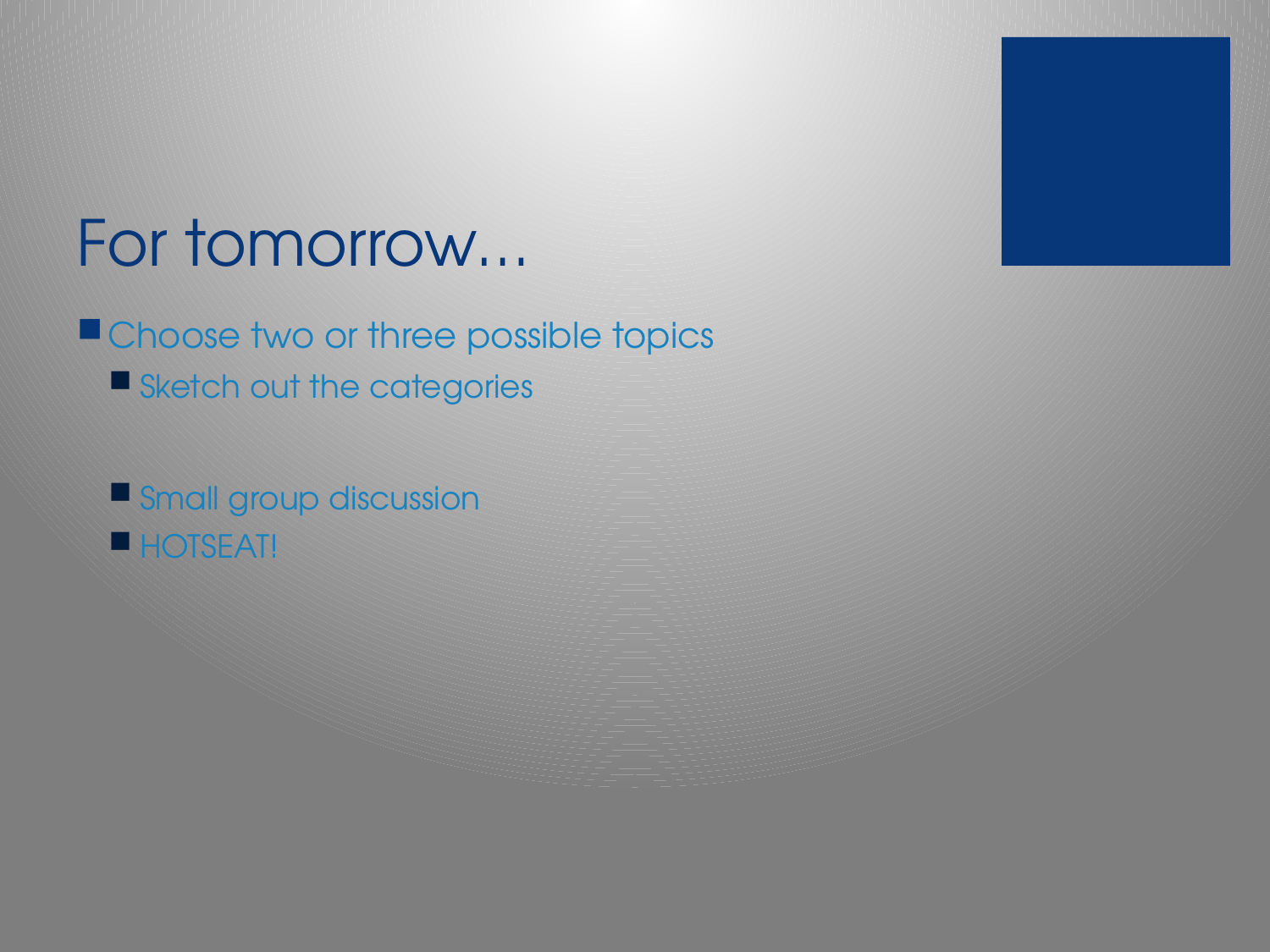

# For tomorrow…
Choose two or three possible topics
Sketch out the categories

Small group discussion
HOTSEAT!